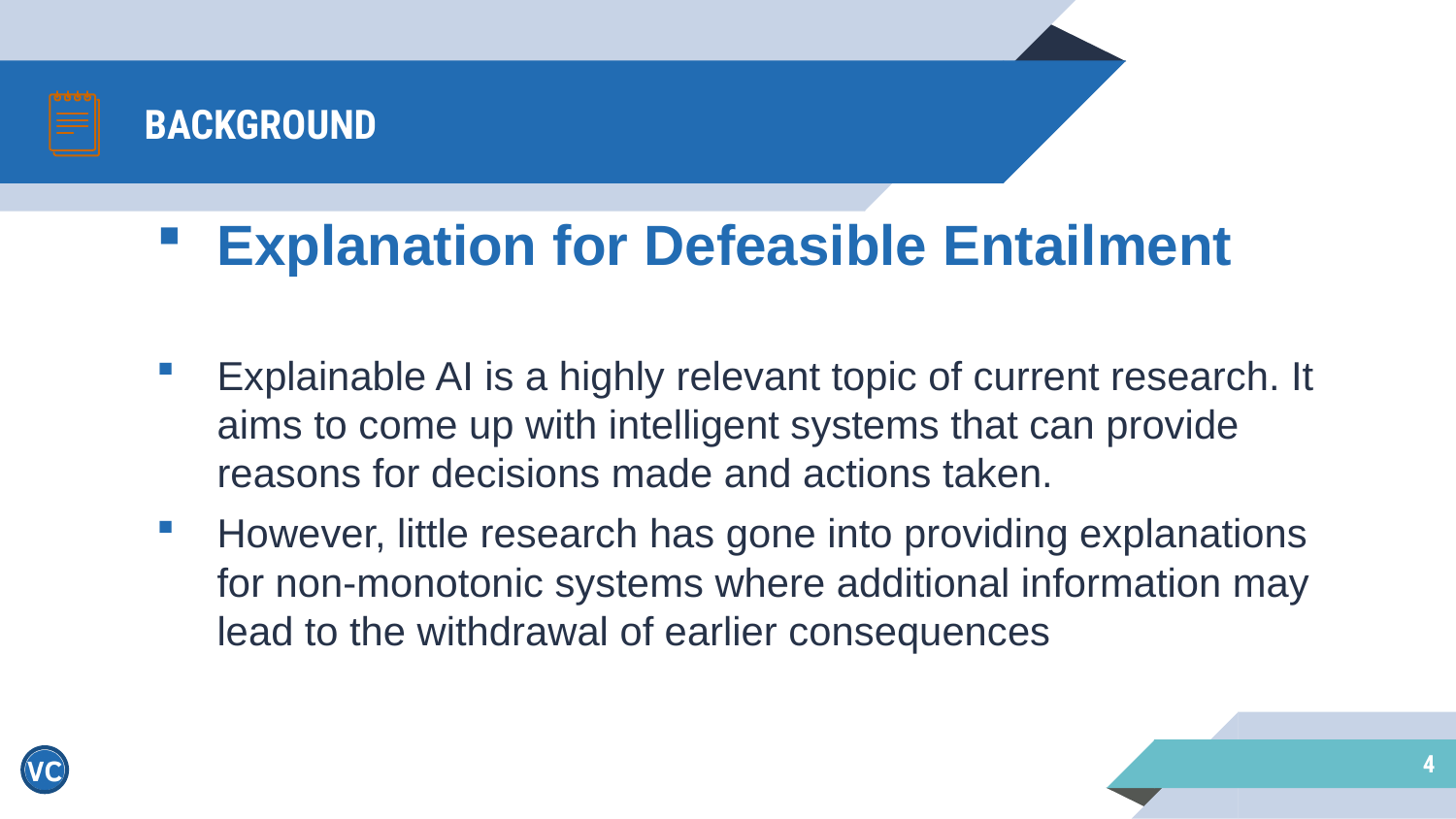

# BACKGROUND

Explanation for Defeasible Entailment

Explainable AI is a highly relevant topic of current research. It aims to come up with intelligent systems that can provide reasons for decisions made and actions taken.
However, little research has gone into providing explanations for non-monotonic systems where additional information may lead to the withdrawal of earlier consequences

4